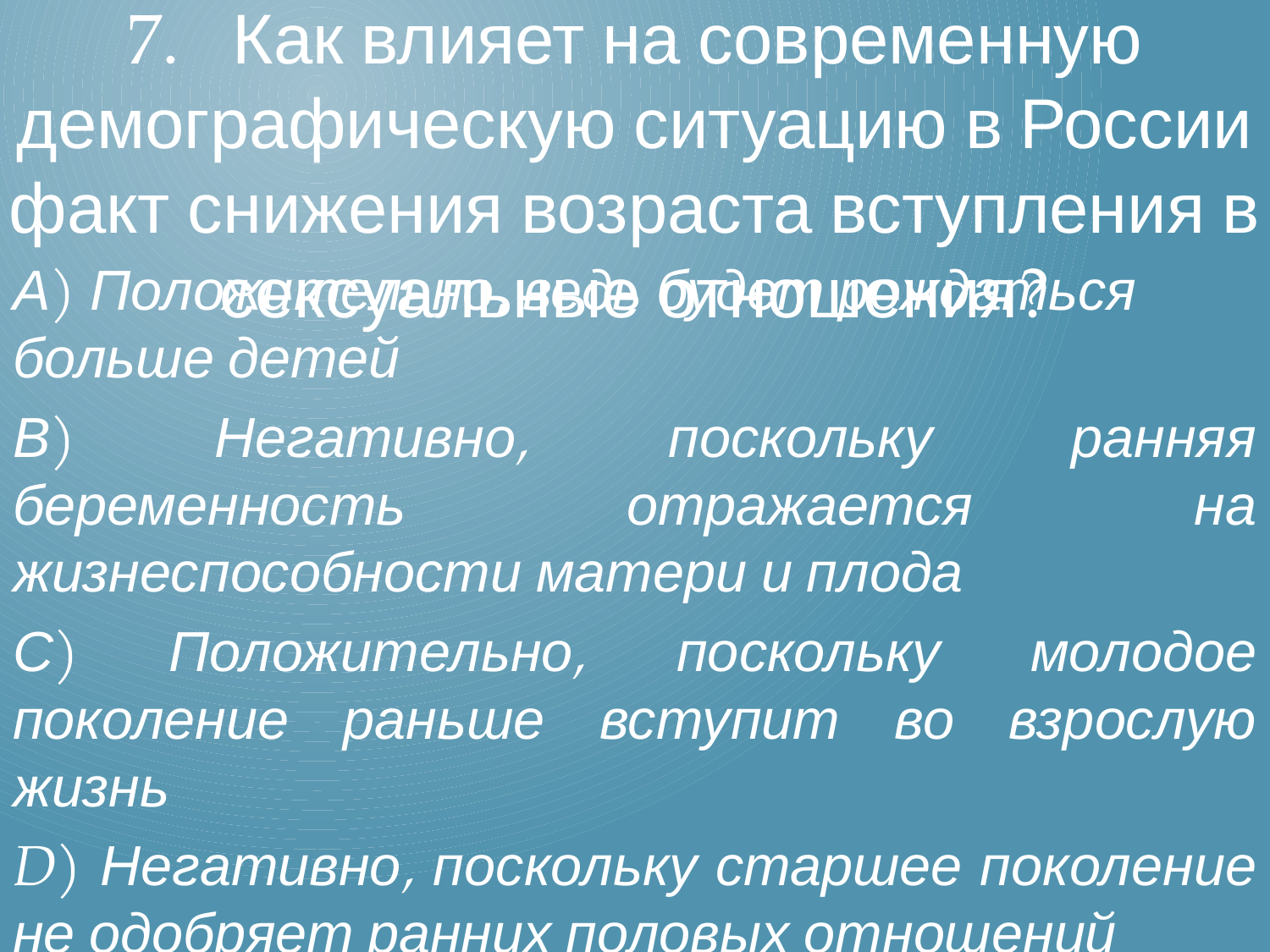

# 7.   Как влияет на современную демографическую ситуацию в России факт снижения возраста вступления в сексуальные отношения?
А) Положительно, ведь будет рождаться больше детей
В) Негативно, поскольку ранняя беременность отражается на жизнеспособности матери и плода
С) Положительно, поскольку молодое поколение раньше вступит во взрослую жизнь
D) Негативно, поскольку старшее поколение не одобряет ранних половых отношений